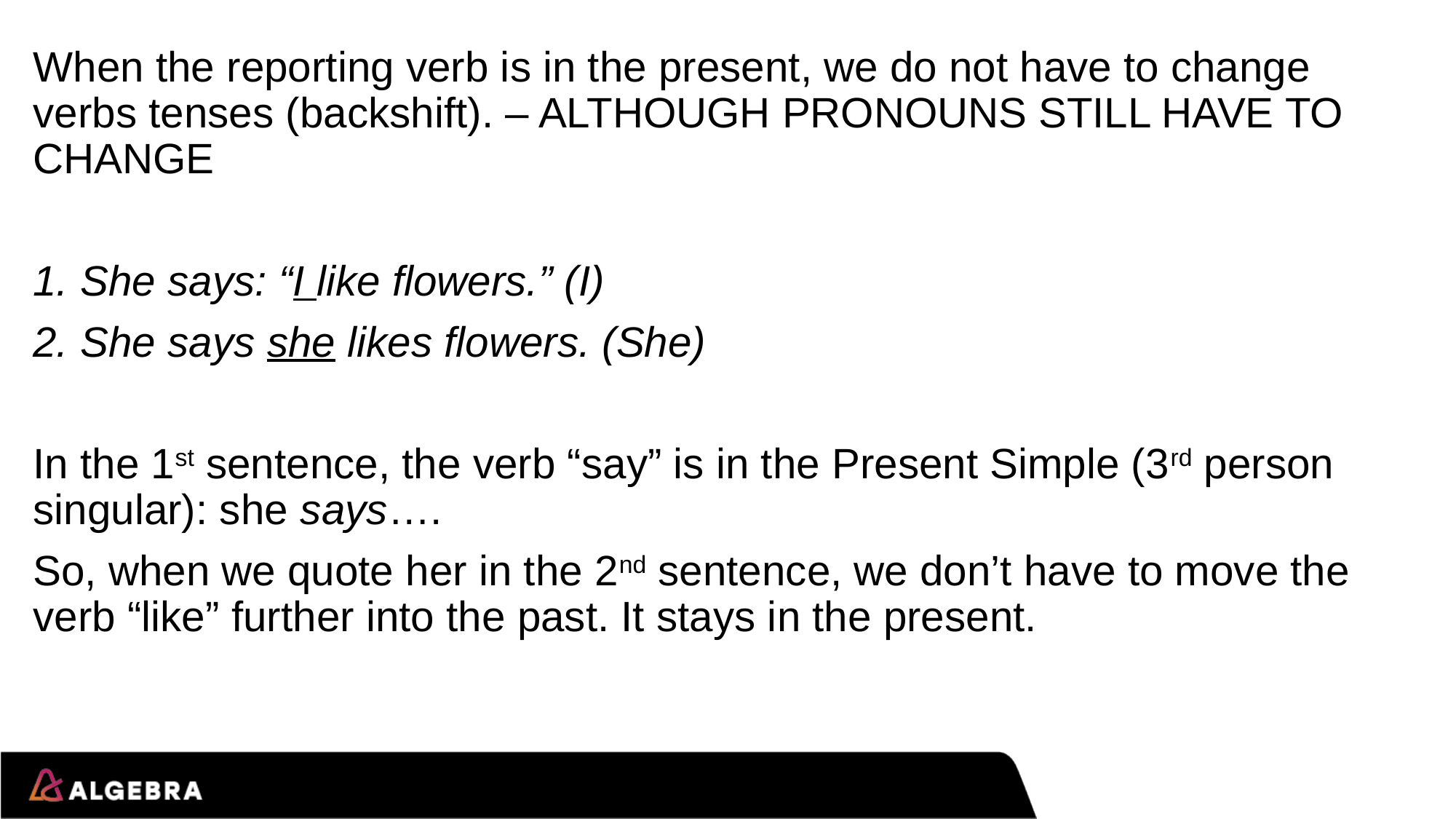

When the reporting verb is in the present, we do not have to change verbs tenses (backshift). – ALTHOUGH PRONOUNS STILL HAVE TO CHANGE

1. She says: “I like flowers.” (I)
2. She says she likes flowers. (She)

In the 1st sentence, the verb “say” is in the Present Simple (3rd person singular): she says….
So, when we quote her in the 2nd sentence, we don’t have to move the verb “like” further into the past. It stays in the present.